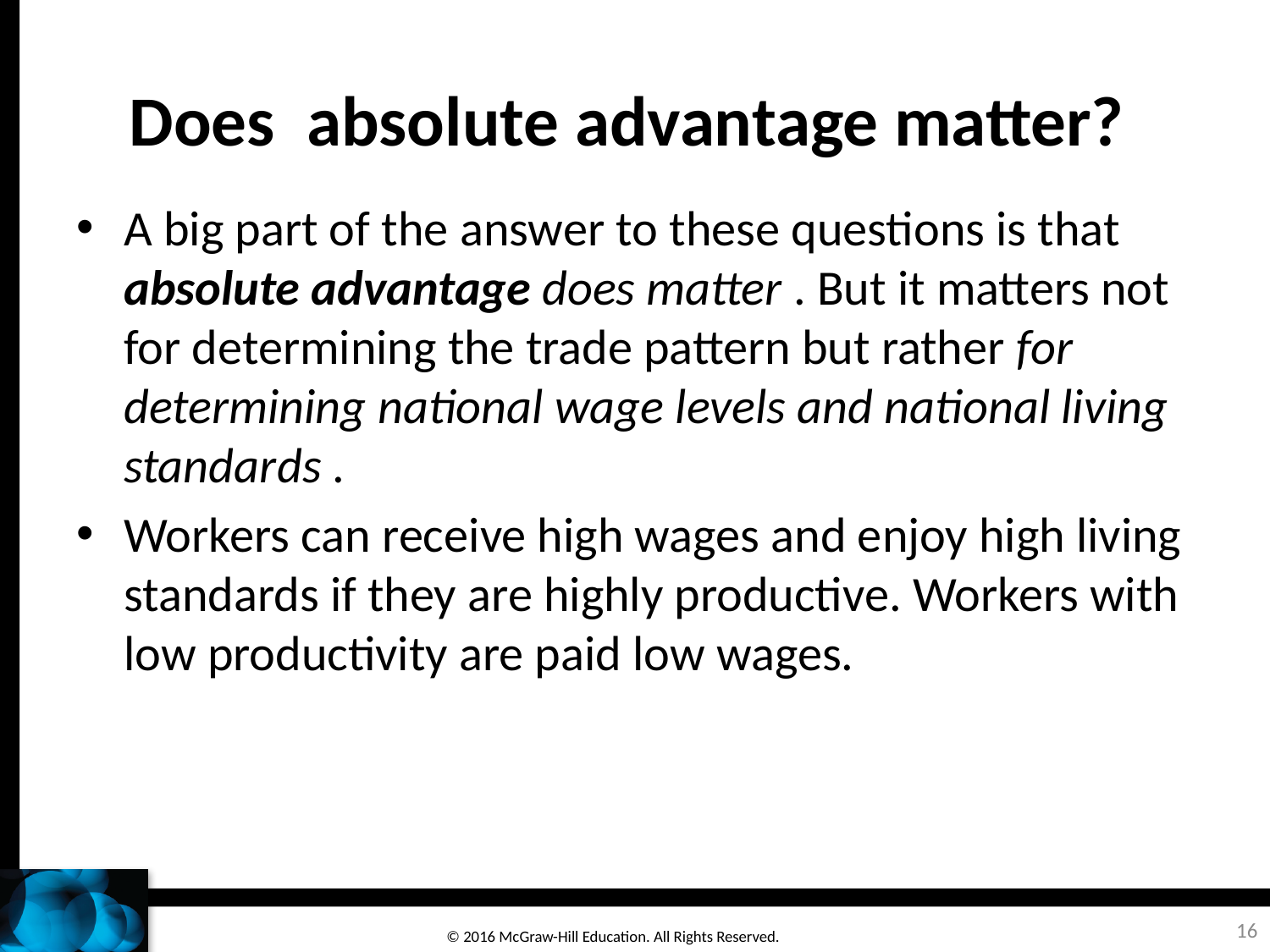

# Does  absolute advantage matter?
A big part of the answer to these questions is that absolute advantage does matter . But it matters not for determining the trade pattern but rather for determining national wage levels and national living standards .
Workers can receive high wages and enjoy high living standards if they are highly productive. Workers with low productivity are paid low wages.

16
© 2016 McGraw-Hill Education. All Rights Reserved.